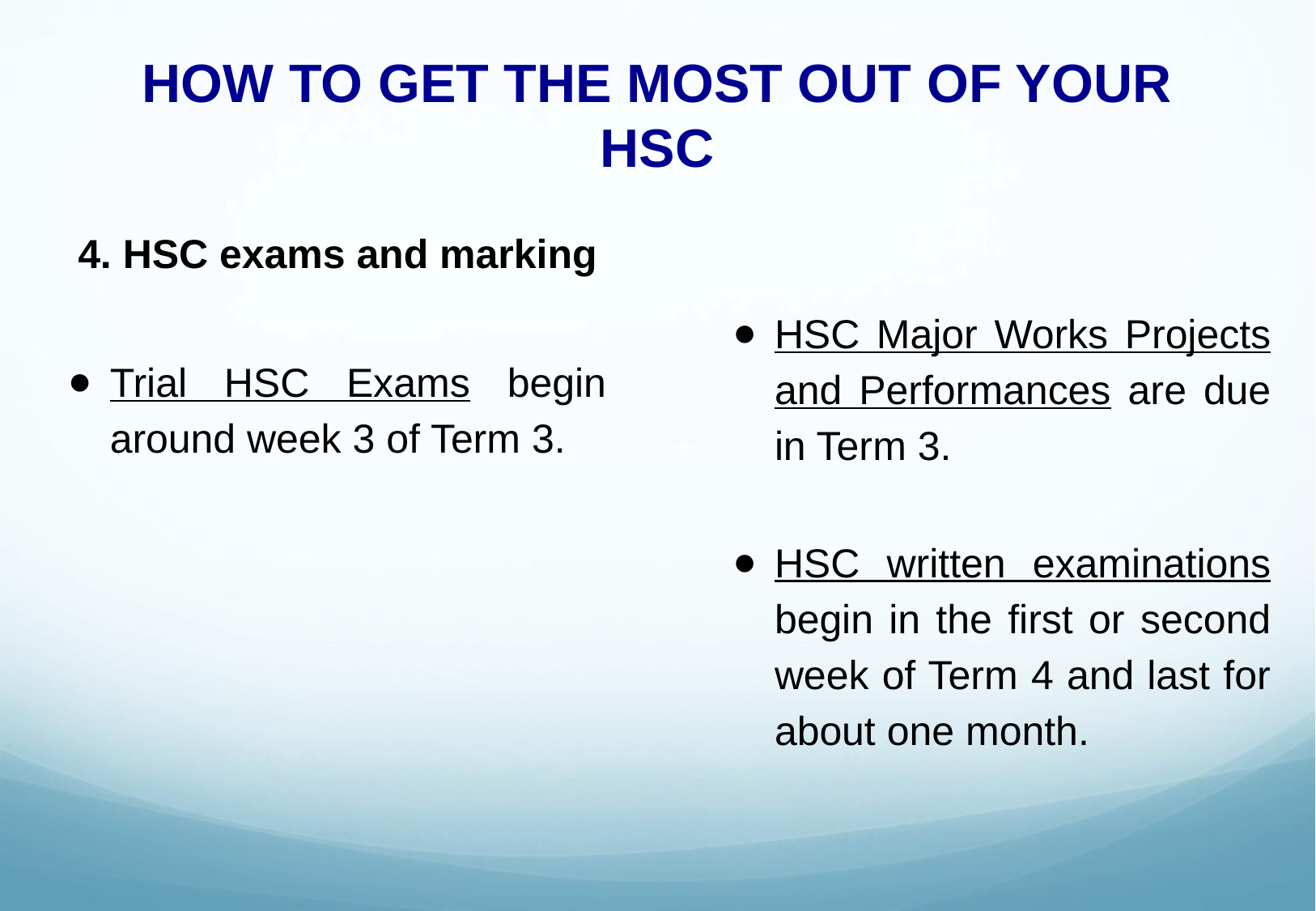

# HOW TO GET THE MOST OUT OF YOUR HSC

4. HSC exams and marking

Trial HSC Exams begin around week 3 of Term 3.

HSC Major Works Projects and Performances are due in Term 3.

HSC written examinations begin in the first or second week of Term 4 and last for about one month.